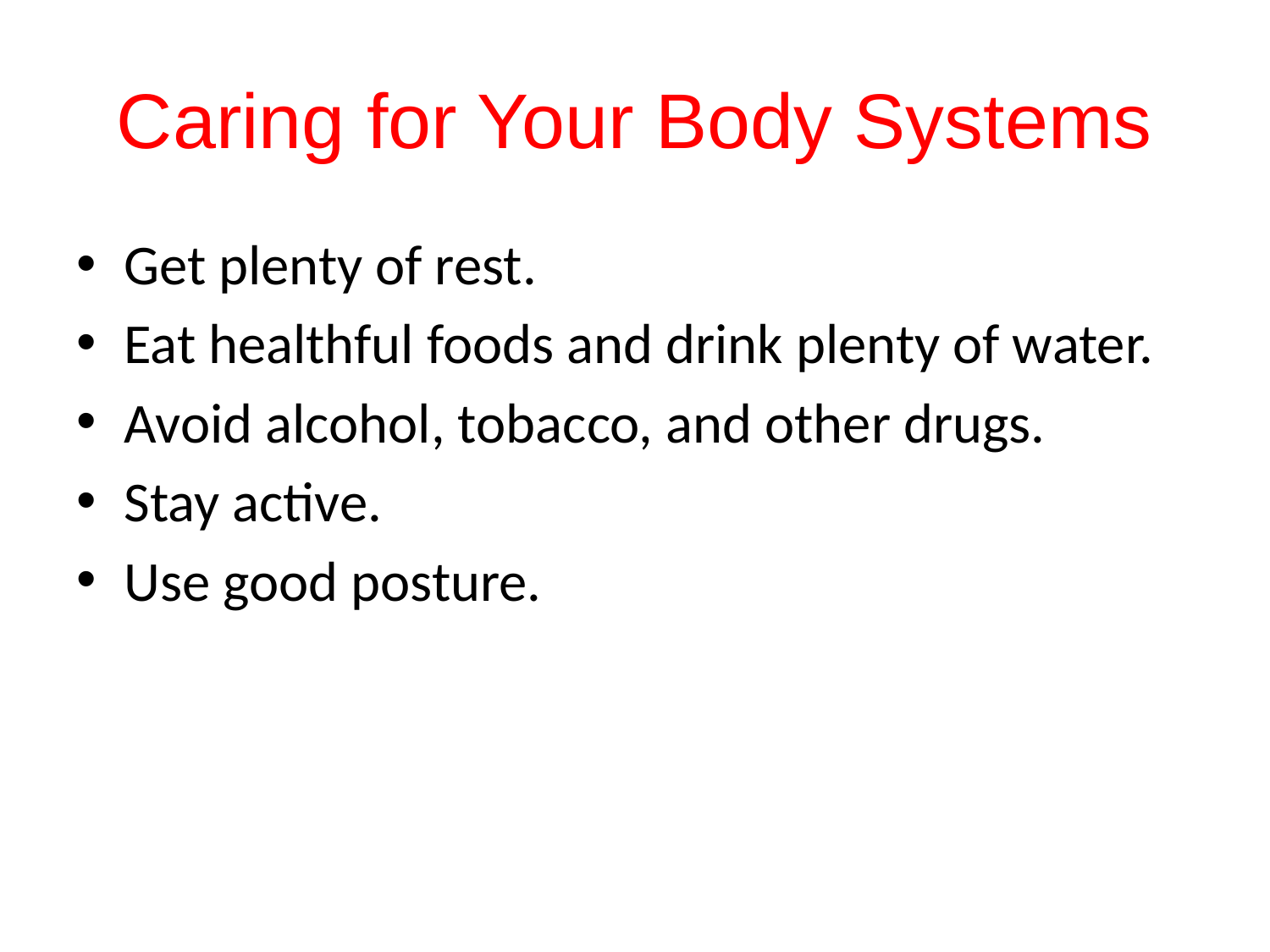

# Caring for Your Body Systems
Get plenty of rest.
Eat healthful foods and drink plenty of water.
Avoid alcohol, tobacco, and other drugs.
Stay active.
Use good posture.